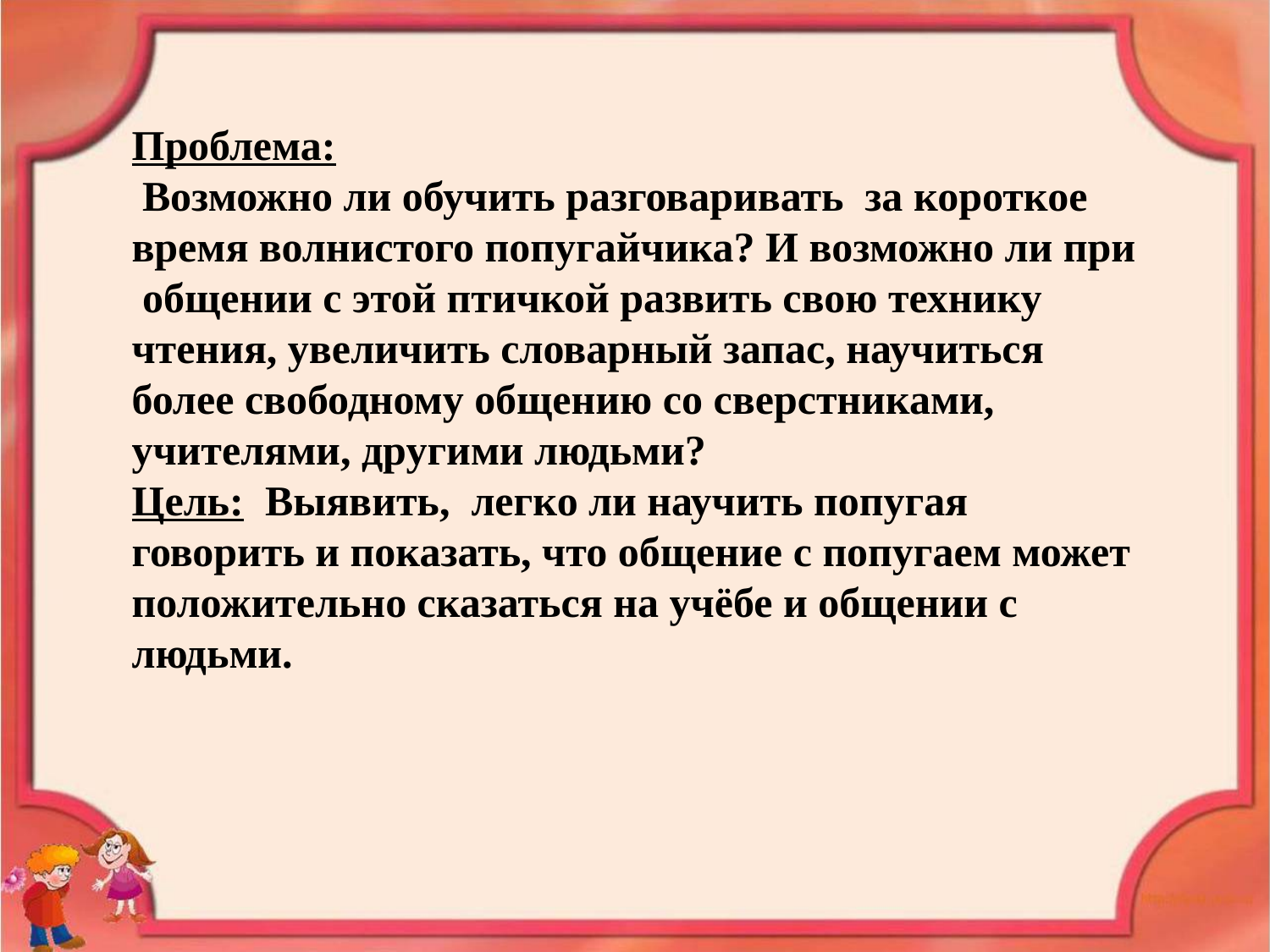

# Проблема: Возможно ли обучить разговаривать  за короткое время волнистого попугайчика? И возможно ли при  общении с этой птичкой развить свою технику чтения, увеличить словарный запас, научиться более свободному общению со сверстниками, учителями, другими людьми?
Цель:  Выявить,  легко ли научить попугая говорить и показать, что общение с попугаем может положительно сказаться на учёбе и общении с людьми.